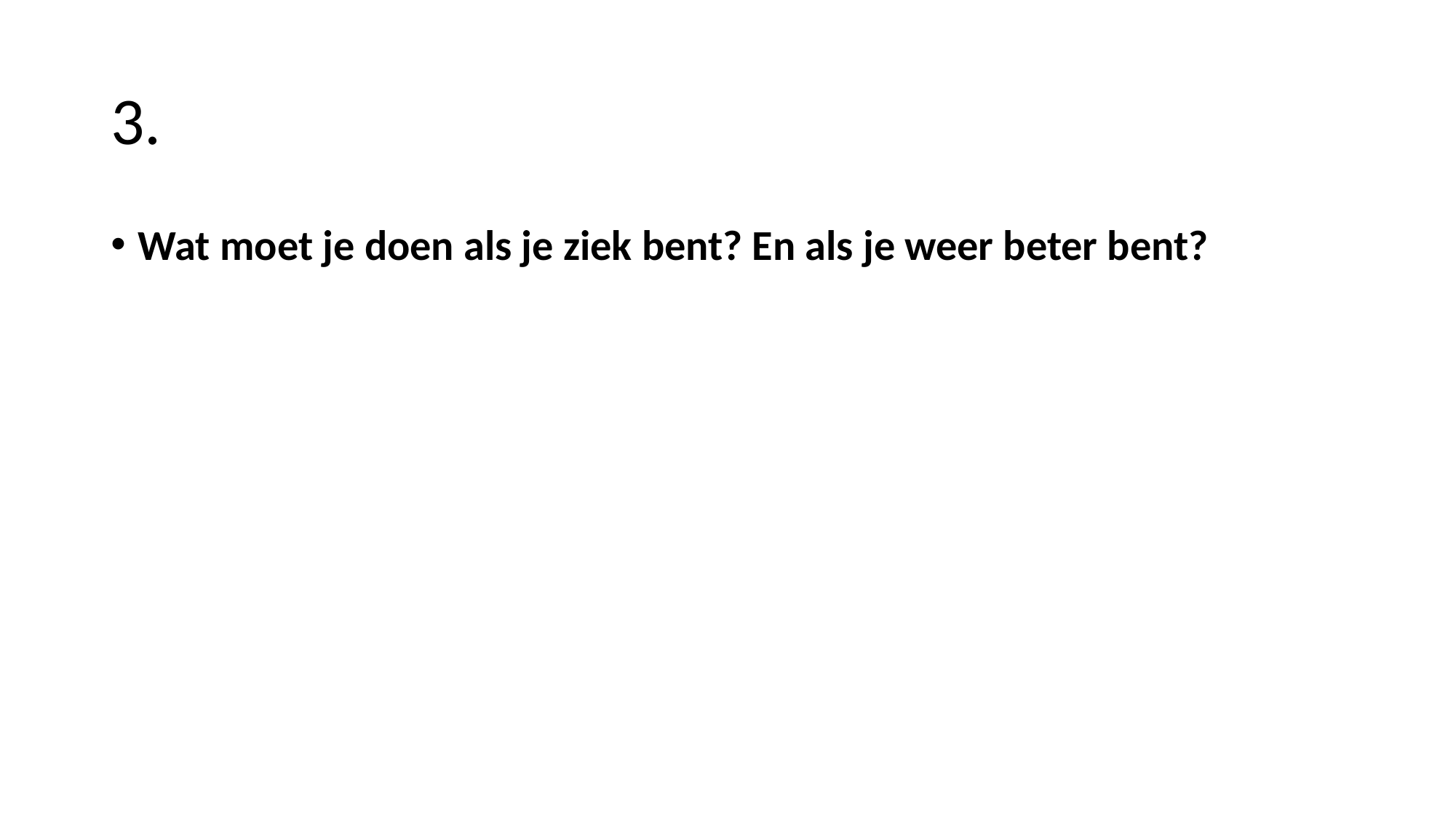

# 3.
Wat moet je doen als je ziek bent? En als je weer beter bent?